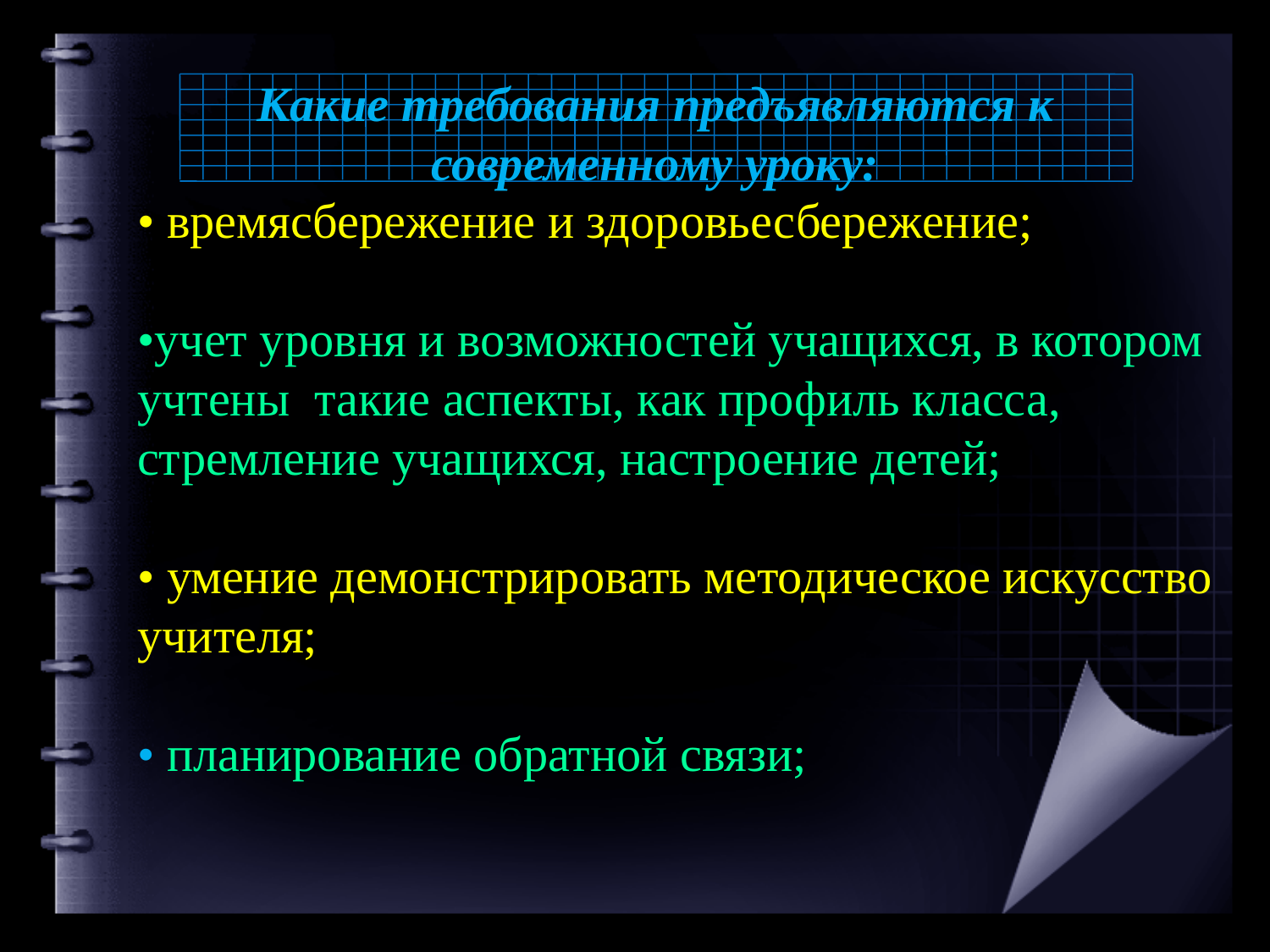

Какие требования предъявляются к современному уроку:
• времясбережение и здоровьесбережение;

•учет уровня и возможностей учащихся, в котором учтены  такие аспекты, как профиль класса, стремление учащихся, настроение детей;

• умение демонстрировать методическое искусство учителя;

• планирование обратной связи;